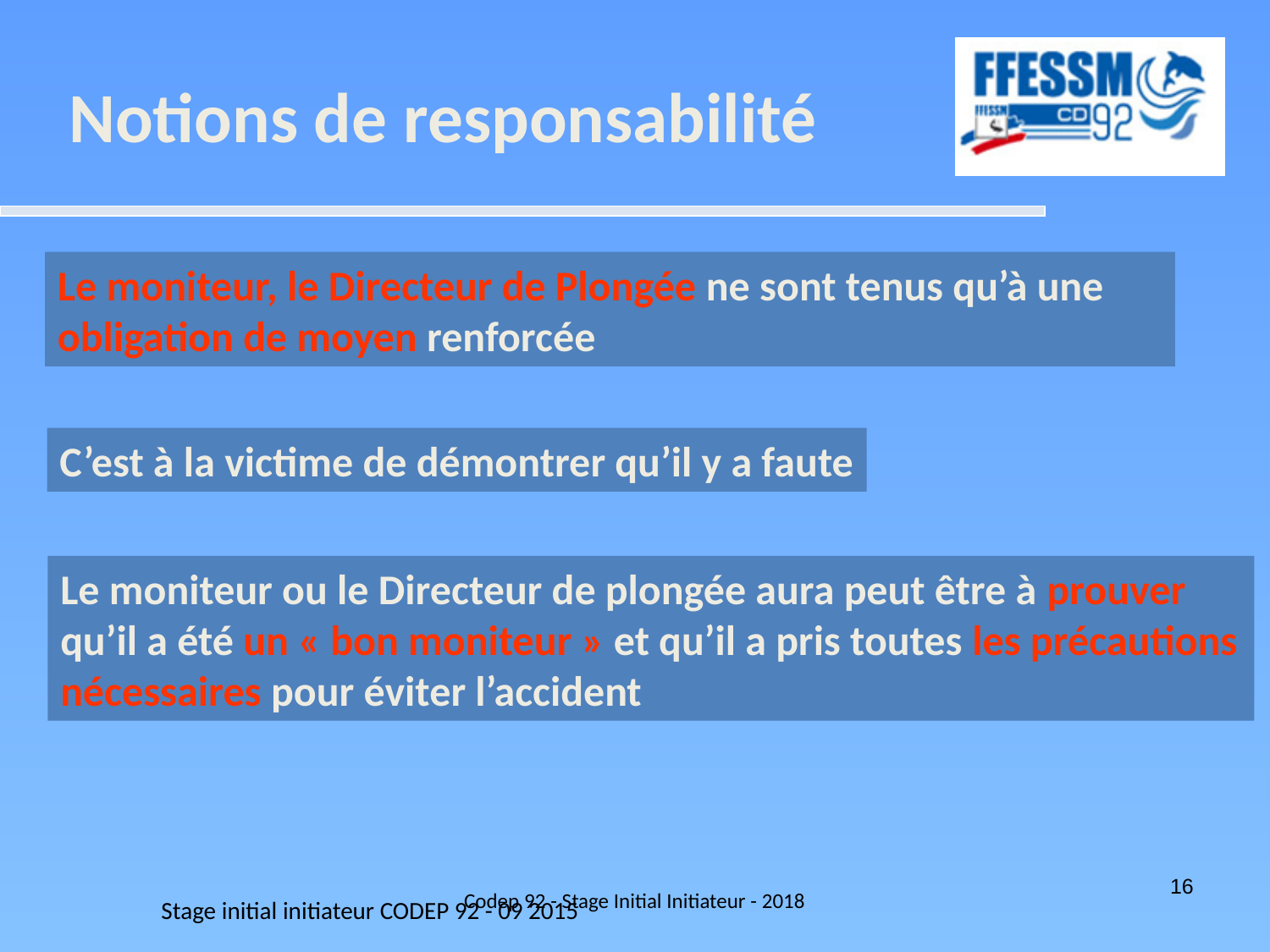

Notions de responsabilité
Le moniteur, le Directeur de Plongée ne sont tenus qu’à une obligation de moyen renforcée
C’est à la victime de démontrer qu’il y a faute
Le moniteur ou le Directeur de plongée aura peut être à prouver qu’il a été un « bon moniteur » et qu’il a pris toutes les précautions nécessaires pour éviter l’accident
Codep 92 - Stage Initial Initiateur - 2018
16
Stage initial initiateur CODEP 92 - 09 2015